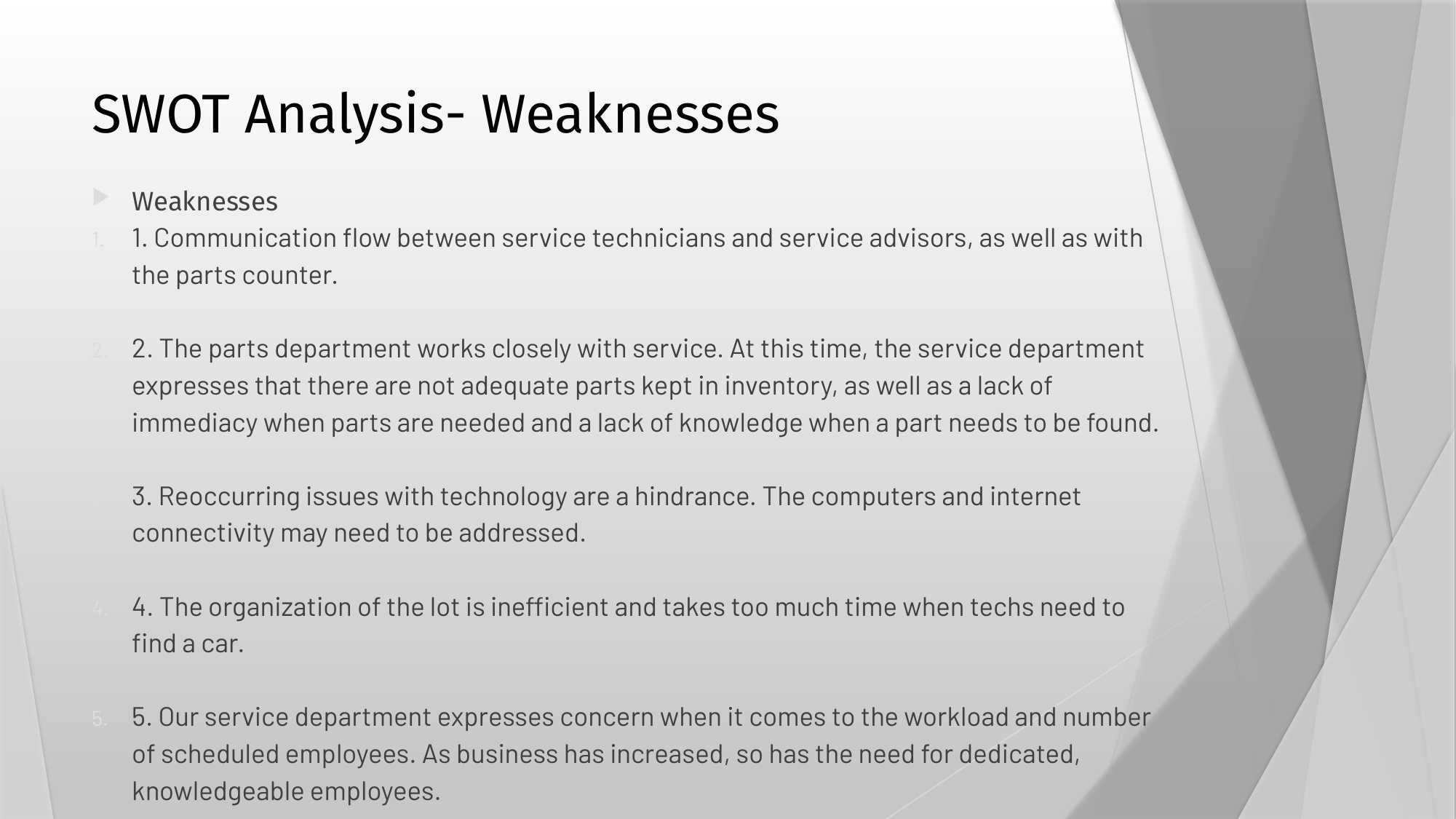

# SWOT Analysis- Weaknesses
Weaknesses
1. Communication flow between service technicians and service advisors, as well as with the parts counter.

2. The parts department works closely with service. At this time, the service department expresses that there are not adequate parts kept in inventory, as well as a lack of immediacy when parts are needed and a lack of knowledge when a part needs to be found.

3. Reoccurring issues with technology are a hindrance. The computers and internet connectivity may need to be addressed.

4. The organization of the lot is inefficient and takes too much time when techs need to find a car.

5. Our service department expresses concern when it comes to the workload and number of scheduled employees. As business has increased, so has the need for dedicated, knowledgeable employees.